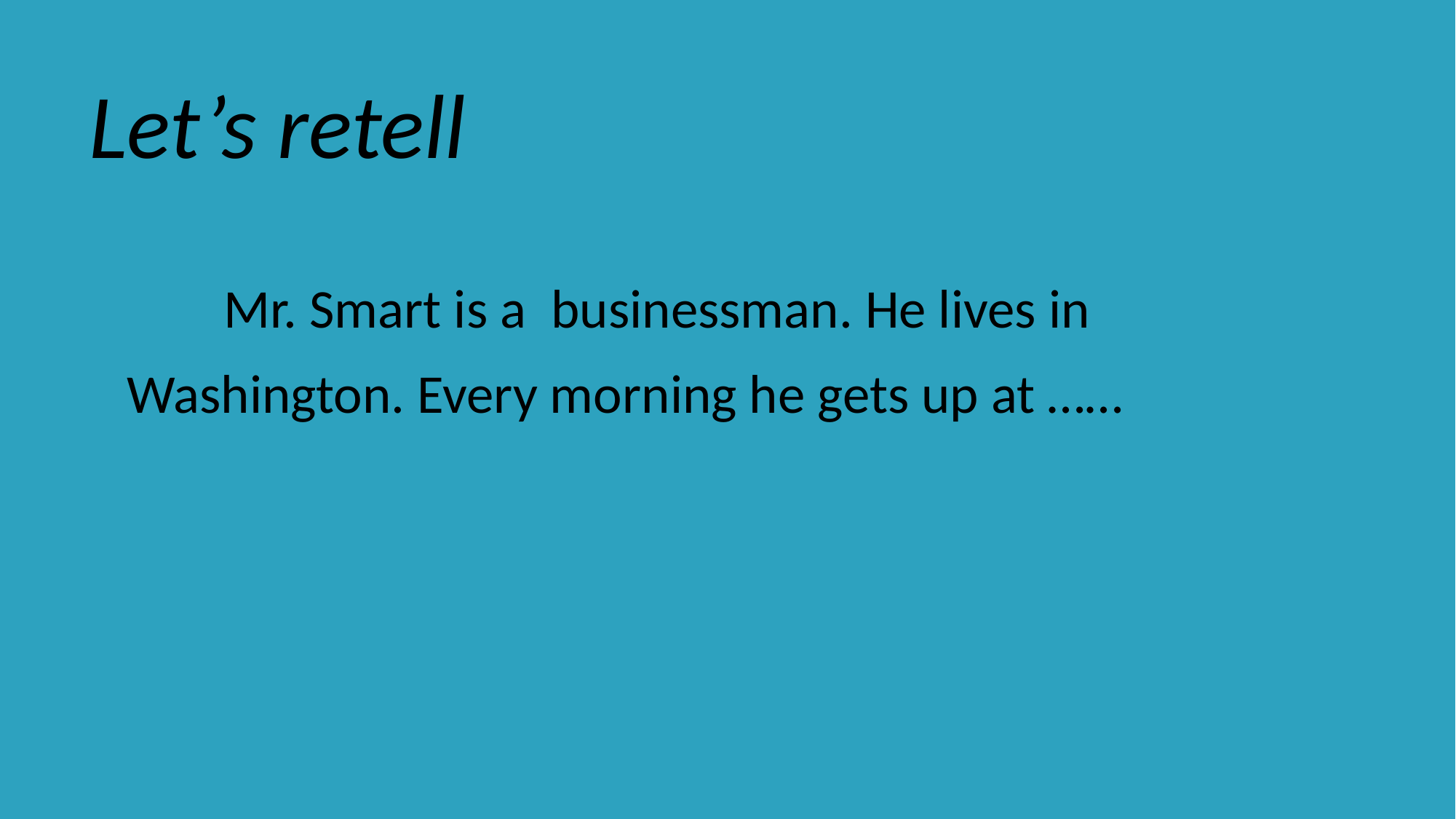

# Let’s retell
          Mr. Smart is a  businessman. He lives in Washington. Every morning he gets up at ……